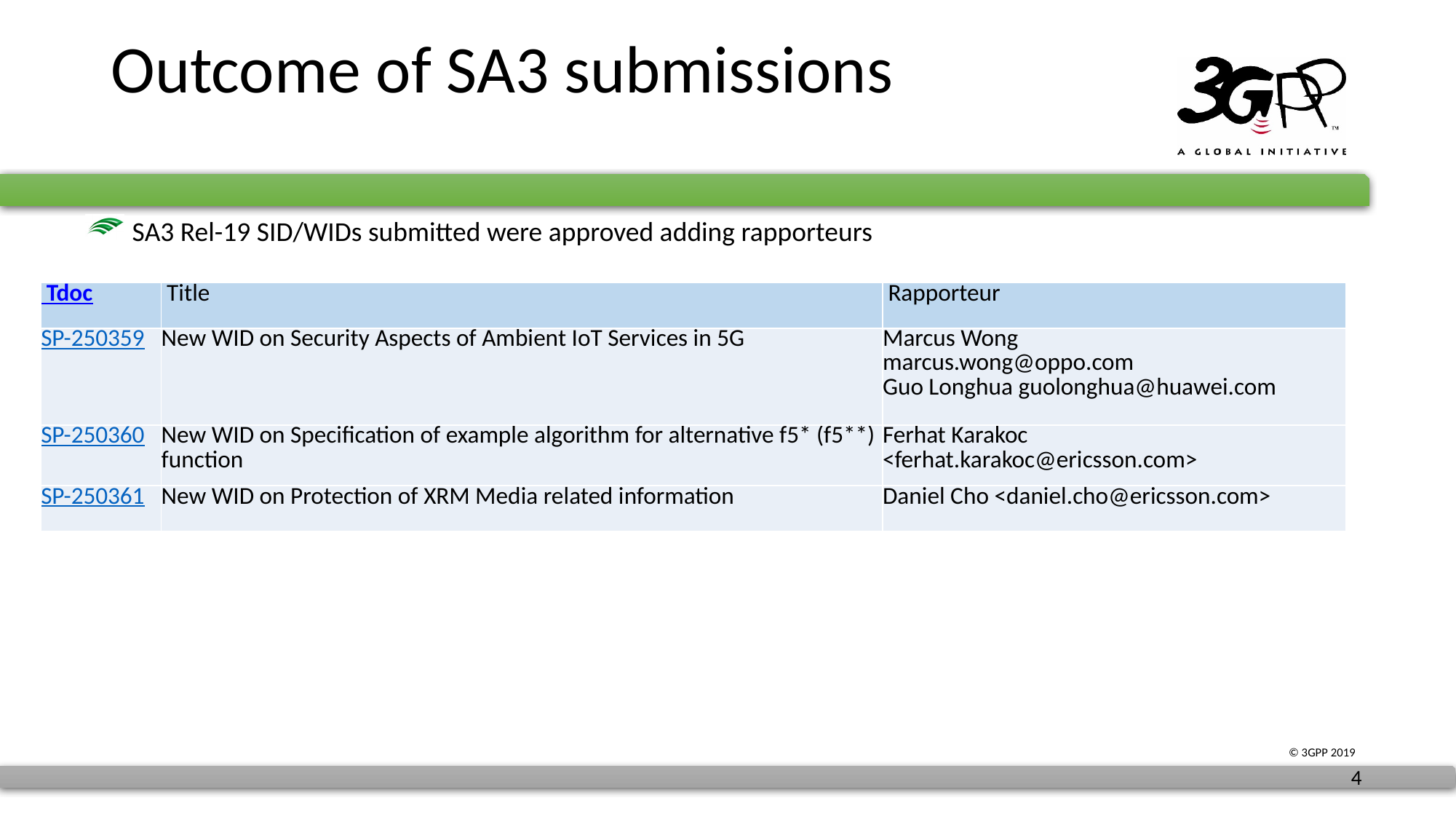

# Outcome of SA3 submissions
 SA3 Rel-19 SID/WIDs submitted were approved adding rapporteurs

| Tdoc | Title | Rapporteur |
| --- | --- | --- |
| SP-250359 | New WID on Security Aspects of Ambient IoT Services in 5G | Marcus Wong marcus.wong@oppo.com Guo Longhua guolonghua@huawei.com |
| SP-250360 | New WID on Specification of example algorithm for alternative f5\* (f5\*\*) function | Ferhat Karakoc <ferhat.karakoc@ericsson.com> |
| SP-250361 | New WID on Protection of XRM Media related information | Daniel Cho <daniel.cho@ericsson.com> |